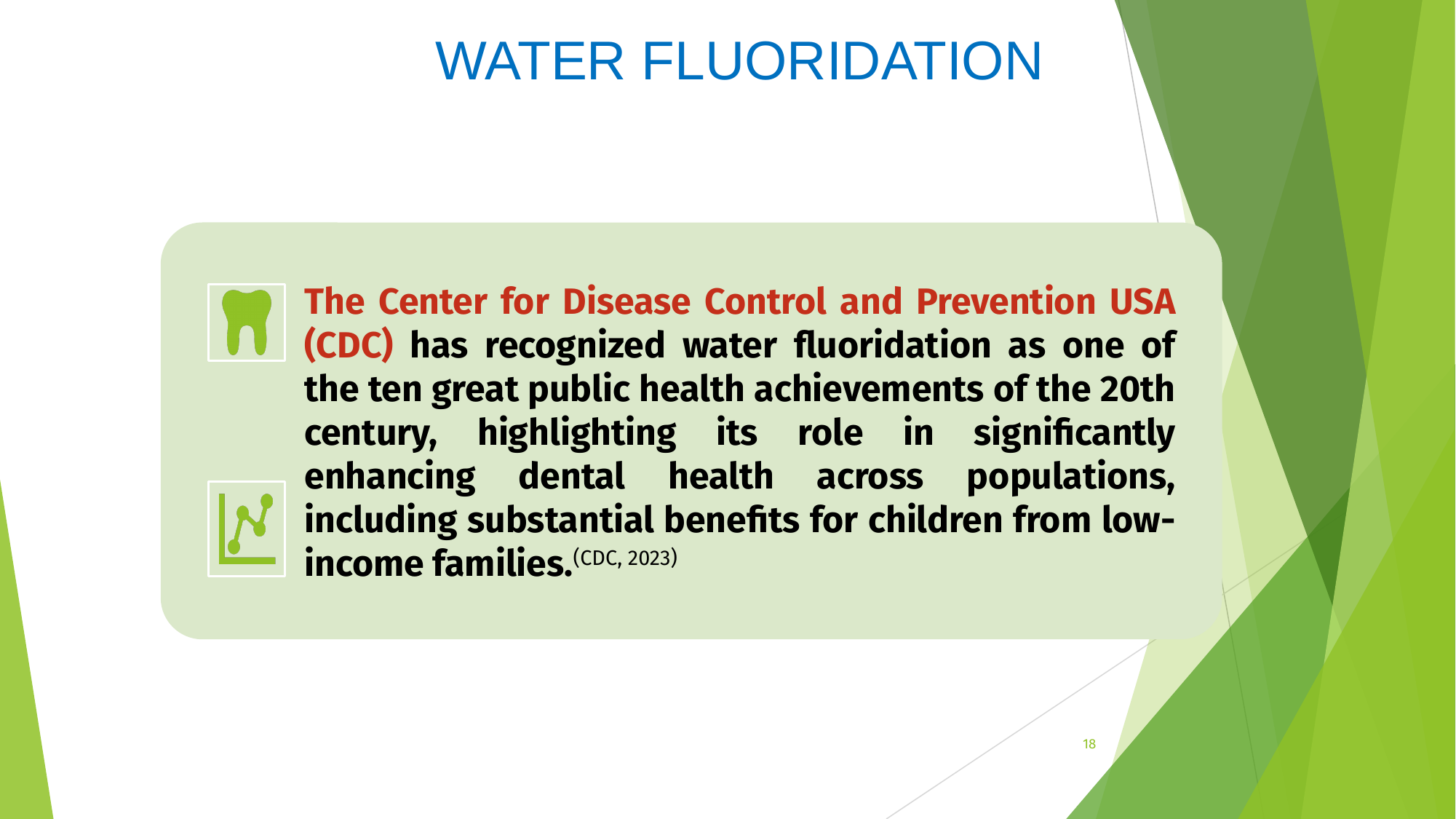

# WATER FLUORIDATION

The Center for Disease Control and Prevention USA (CDC) has recognized water fluoridation as one of the ten great public health achievements of the 20th century, highlighting its role in significantly enhancing dental health across populations, including substantial benefits for children from low-income families.(CDC, 2023)

18